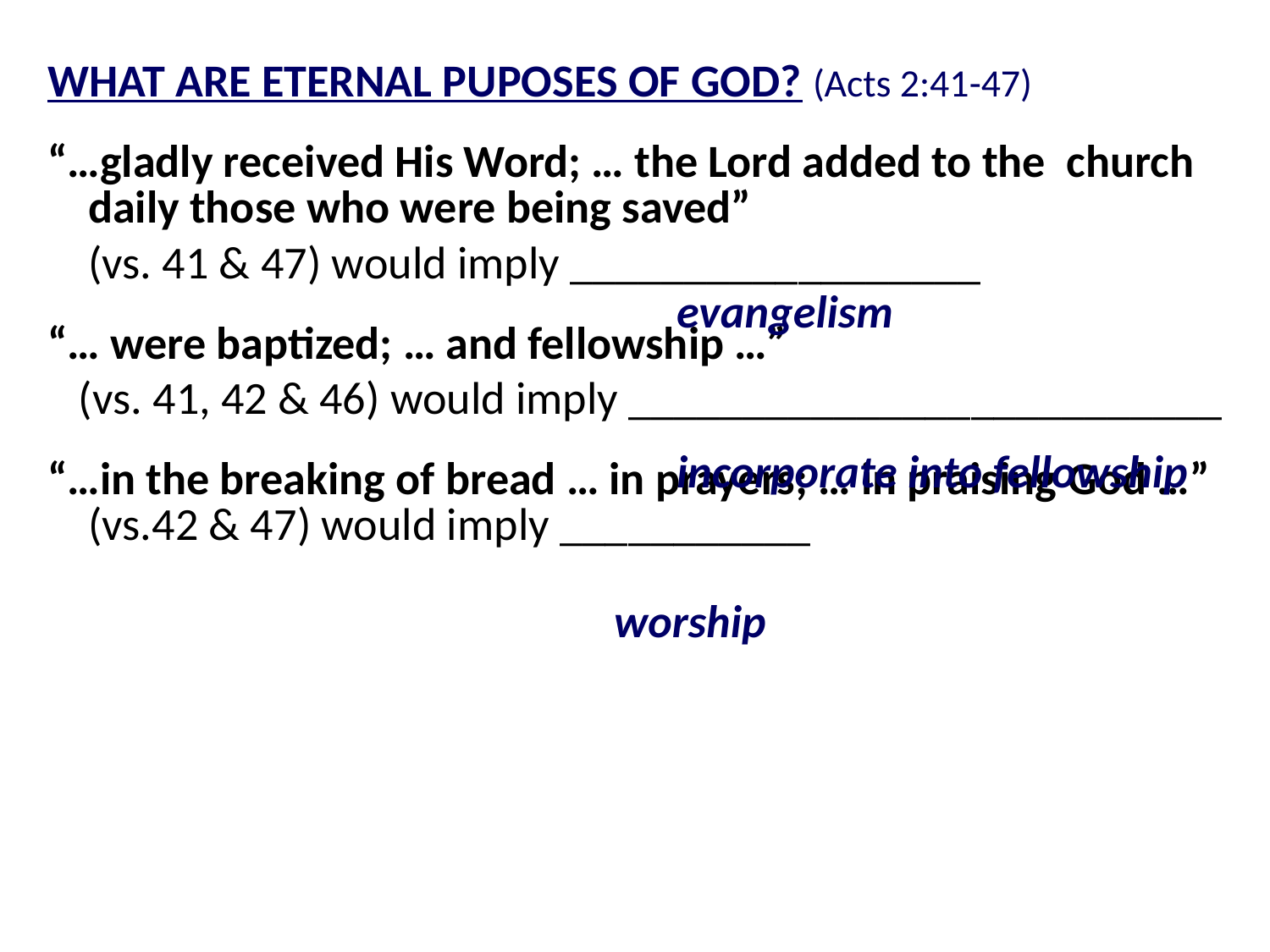

WHAT ARE ETERNAL PUPOSES OF GOD? (Acts 2:41-47)

“…gladly received His Word; … the Lord added to the  church daily those who were being saved”
	(vs. 41 & 47) would imply __________________

“… were baptized; … and fellowship …”
   (vs. 41, 42 & 46) would imply __________________________

“…in the breaking of bread … in prayers; … in praising God …” (vs.42 & 47) would imply ___________
evangelism
incorporate into fellowship
worship